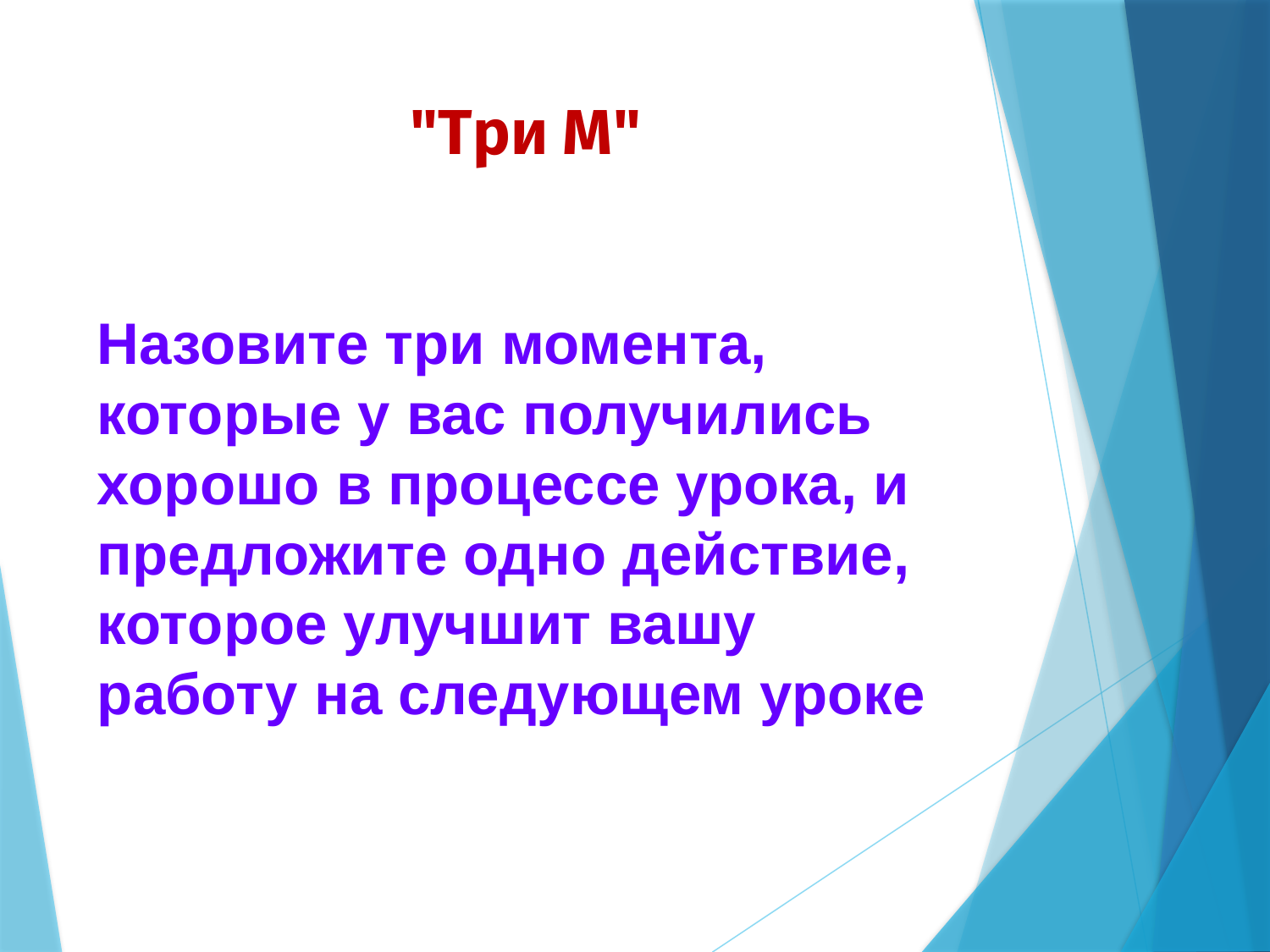

# "Три М"
Назовите три момента, которые у вас получились хорошо в процессе урока, и предложите одно действие, которое улучшит вашу           работу на следующем уроке